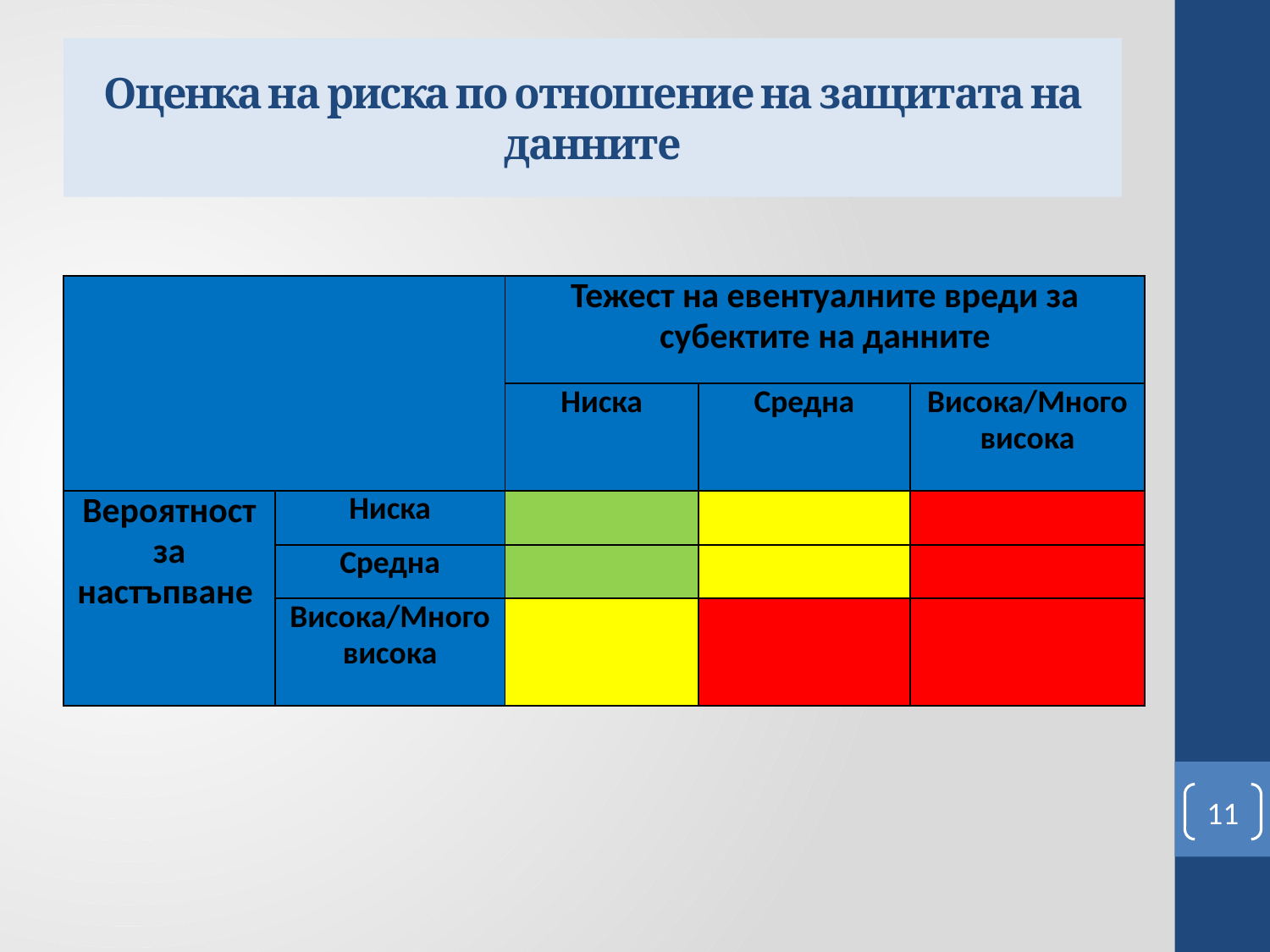

# Оценка на риска по отношение на защитата на данните

|  |  | Тежест на евентуалните вреди за субектите на данните |  |  |
| --- | --- | --- | --- | --- |
|  |  | Ниска | Средна | Висока/Много висока |
| Вероятност за настъпване | Ниска |  |  |  |
|  | Средна |  |  |  |
|  | Висока/Много висока |  |  |  |

11